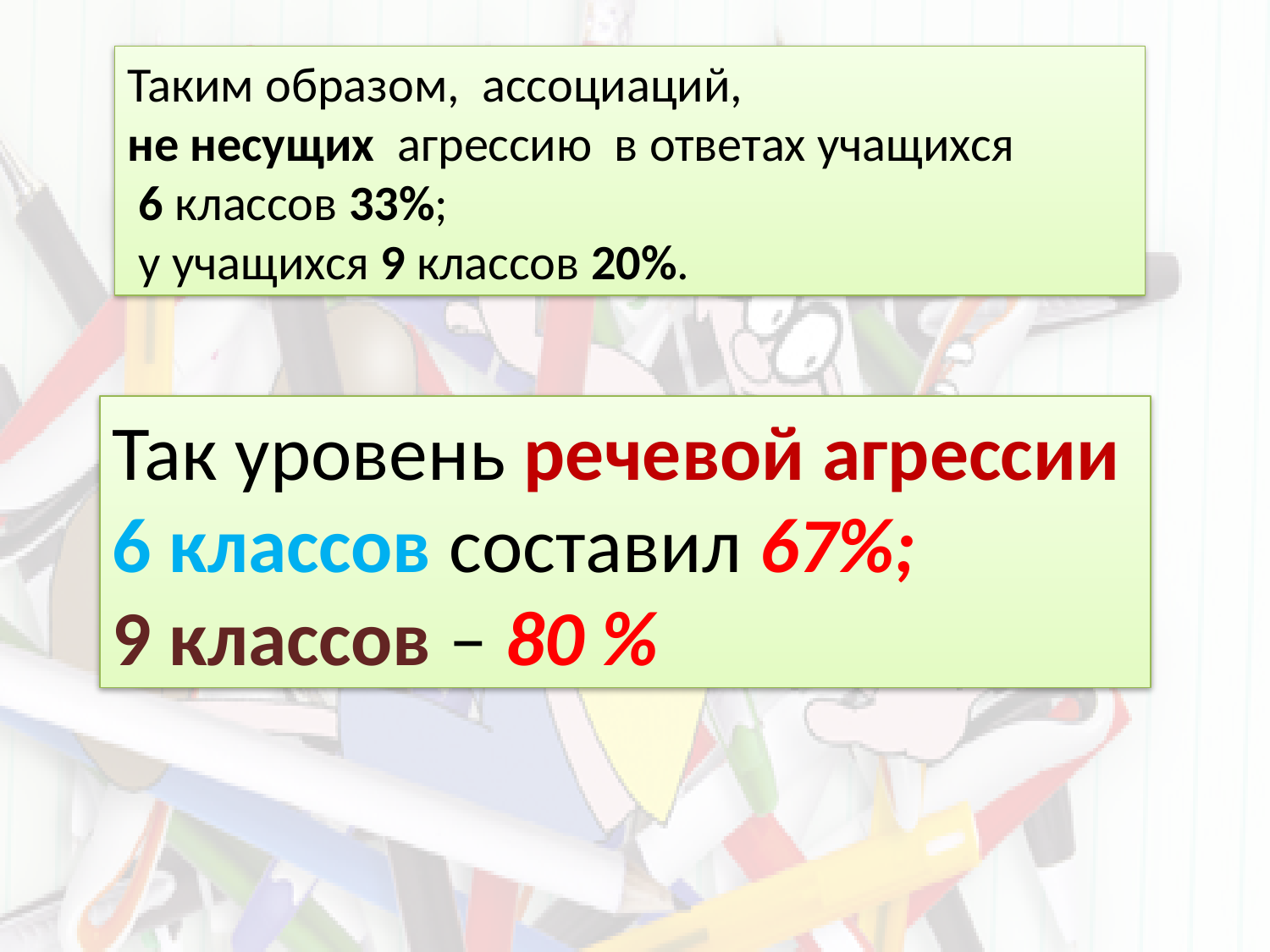

Таким образом,  ассоциаций,
не несущих  агрессию  в ответах учащихся
 6 классов 33%;
 у учащихся 9 классов 20%.
Так уровень речевой агрессии
6 классов составил 67%;
9 классов – 80 %